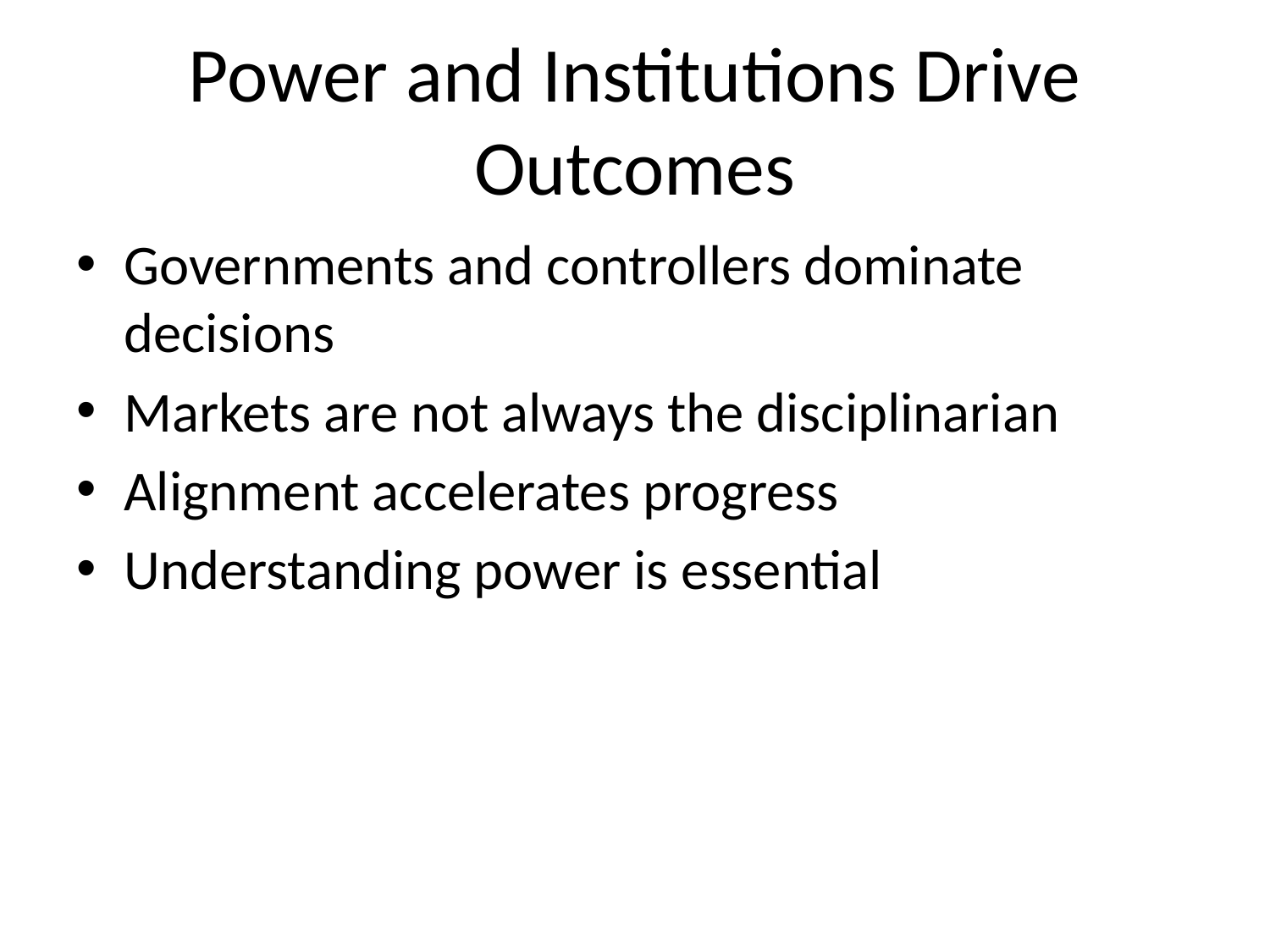

# Power and Institutions Drive Outcomes
Governments and controllers dominate decisions
Markets are not always the disciplinarian
Alignment accelerates progress
Understanding power is essential